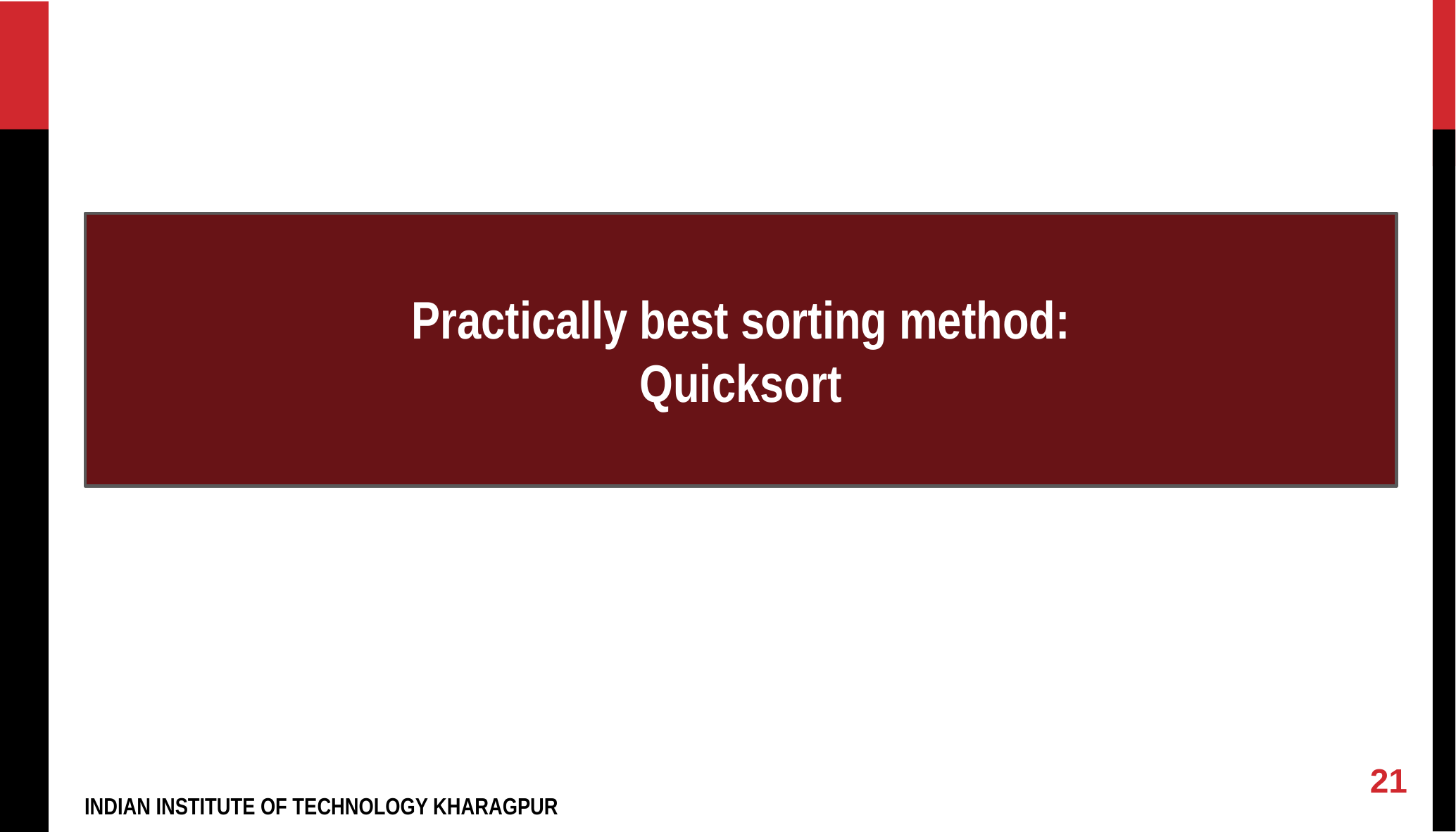

Practically best sorting method:
Quicksort
21
INDIAN INSTITUTE OF TECHNOLOGY KHARAGPUR